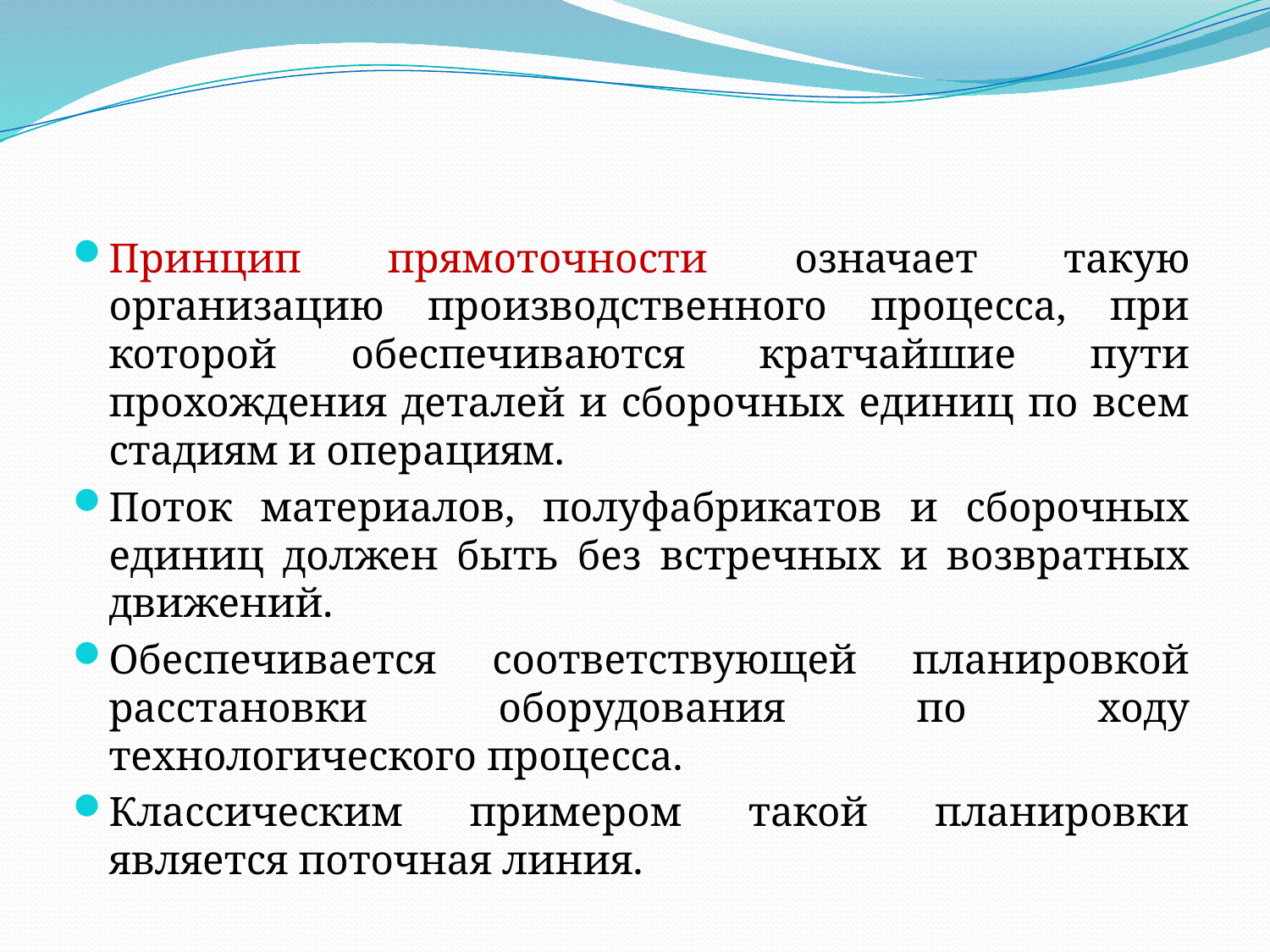

Принцип прямоточности означает такую организацию производственного процесса, при которой обеспечиваются кратчайшие пути прохождения деталей и сборочных единиц по всем стадиям и операциям.
Поток материалов, полуфабрикатов и сборочных единиц должен быть без встречных и возвратных движений.
Обеспечивается соответствующей планировкой расстановки оборудования по ходу технологического процесса.
Классическим примером такой планировки является поточная линия.